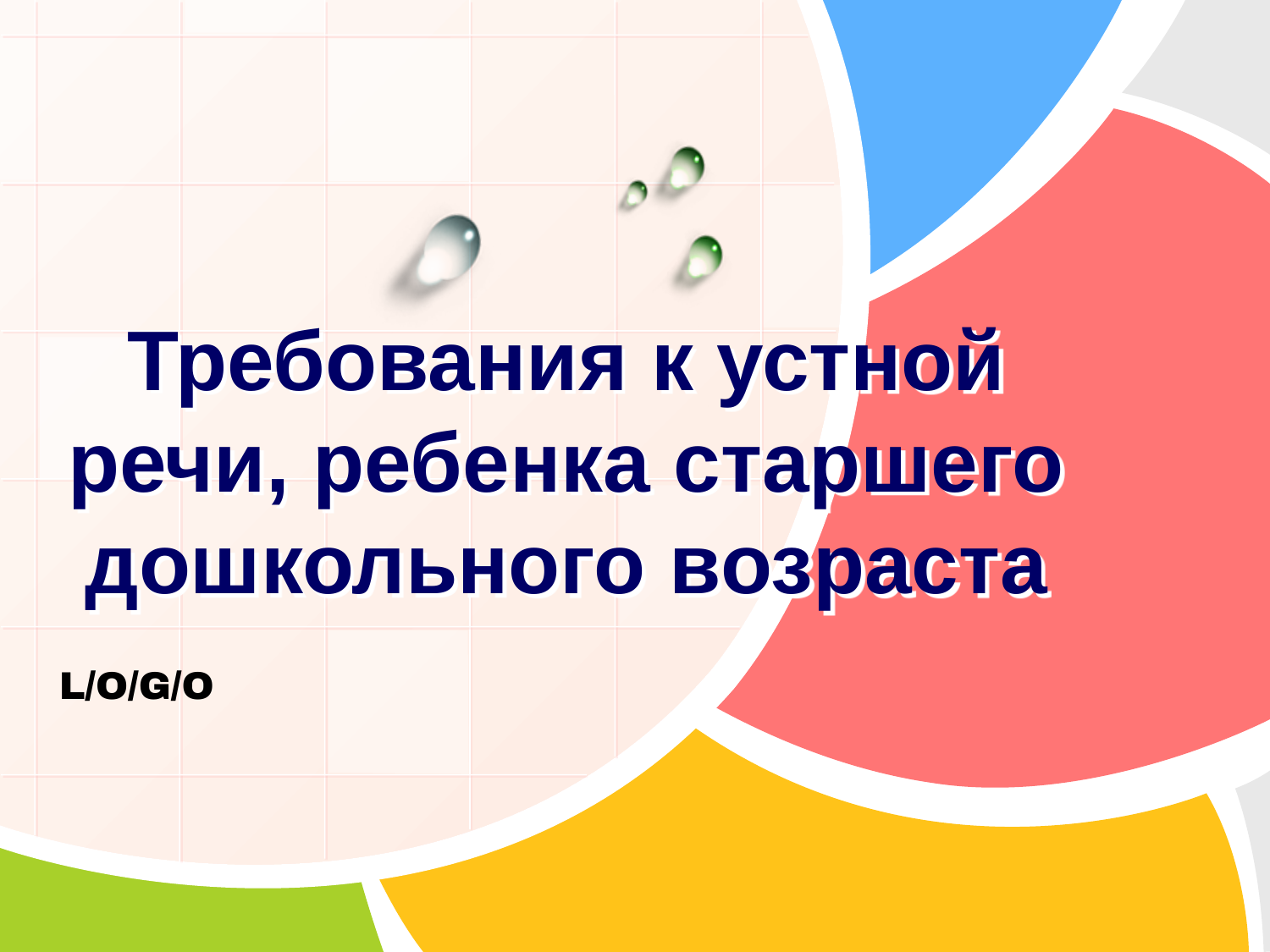

# Требования к устной речи, ребенка старшего дошкольного возраста